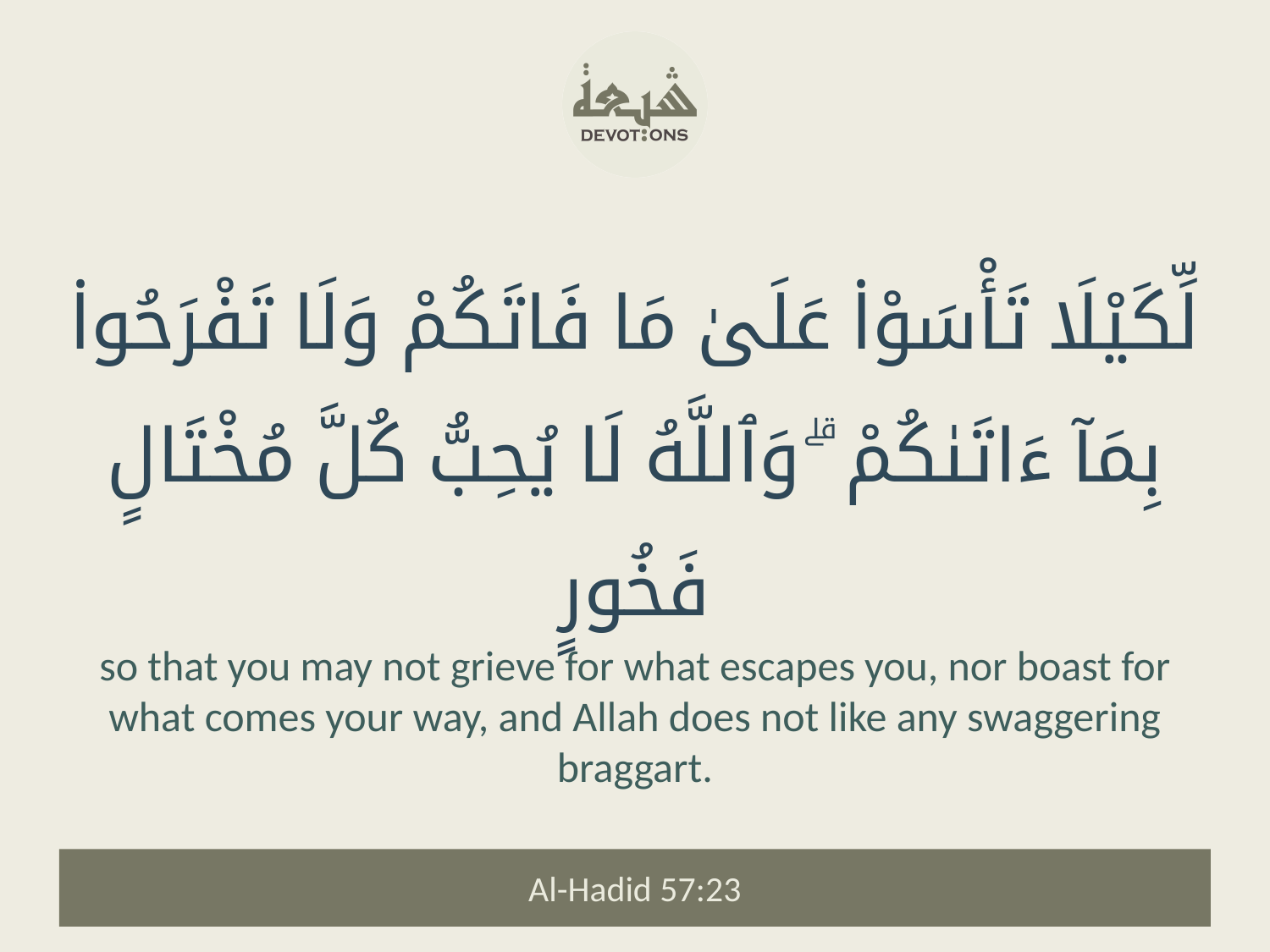

لِّكَيْلَا تَأْسَوْا۟ عَلَىٰ مَا فَاتَكُمْ وَلَا تَفْرَحُوا۟ بِمَآ ءَاتَىٰكُمْ ۗ وَٱللَّهُ لَا يُحِبُّ كُلَّ مُخْتَالٍ فَخُورٍ
so that you may not grieve for what escapes you, nor boast for what comes your way, and Allah does not like any swaggering braggart.
Al-Hadid 57:23